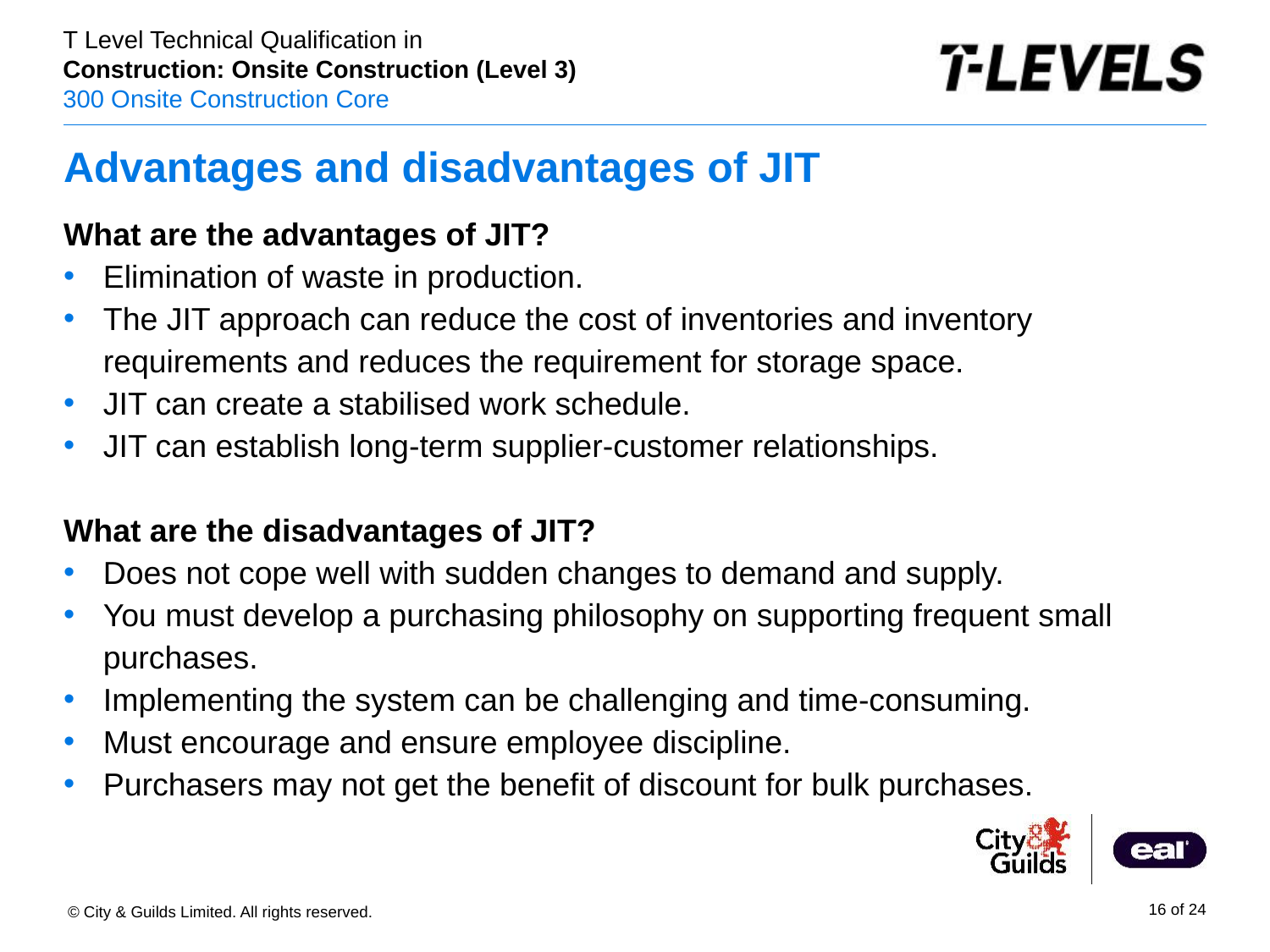

# Advantages and disadvantages of JIT
What are the advantages of JIT?
Elimination of waste in production.
The JIT approach can reduce the cost of inventories and inventory requirements and reduces the requirement for storage space.
JIT can create a stabilised work schedule.
JIT can establish long-term supplier-customer relationships.

What are the disadvantages of JIT?
Does not cope well with sudden changes to demand and supply.
You must develop a purchasing philosophy on supporting frequent small purchases.
Implementing the system can be challenging and time-consuming.
Must encourage and ensure employee discipline.
Purchasers may not get the benefit of discount for bulk purchases.